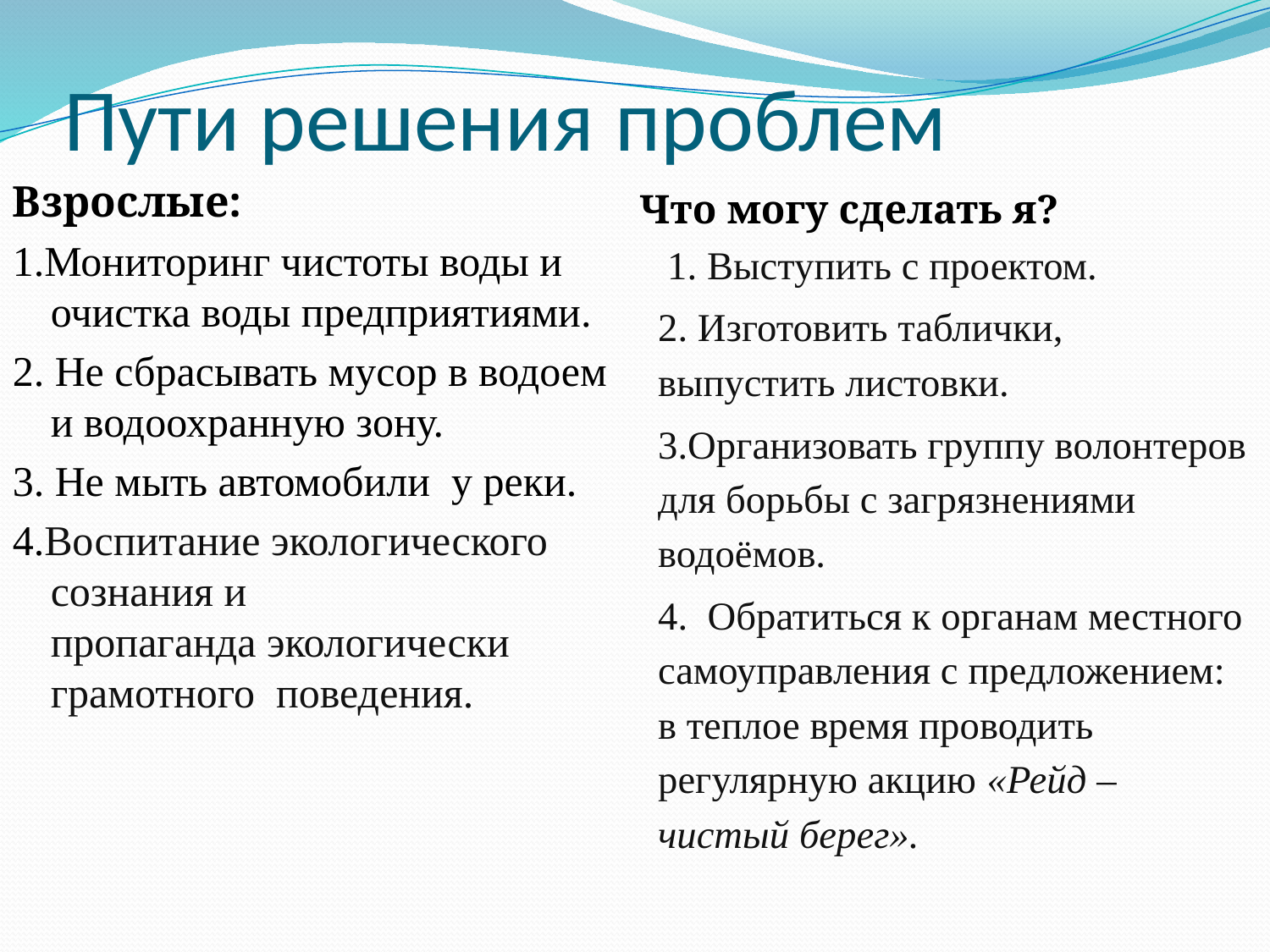

# Пути решения проблем
Взрослые:
1.Мониторинг чистоты воды и очистка воды предприятиями.
2. Не сбрасывать мусор в водоем и водоохранную зону.
3. Не мыть автомобили  у реки.
4.Воспитание экологического сознания и пропаганда экологически грамотного  поведения.

     Что могу сделать я?
    1. Выступить с проектом.
2. Изготовить таблички,  выпустить листовки.
3.Организовать группу волонтеров для борьбы с загрязнениями водоёмов.
4.  Обратиться к органам местного самоуправления с предложением:   в теплое время проводить  регулярную акцию «Рейд – чистый берег».